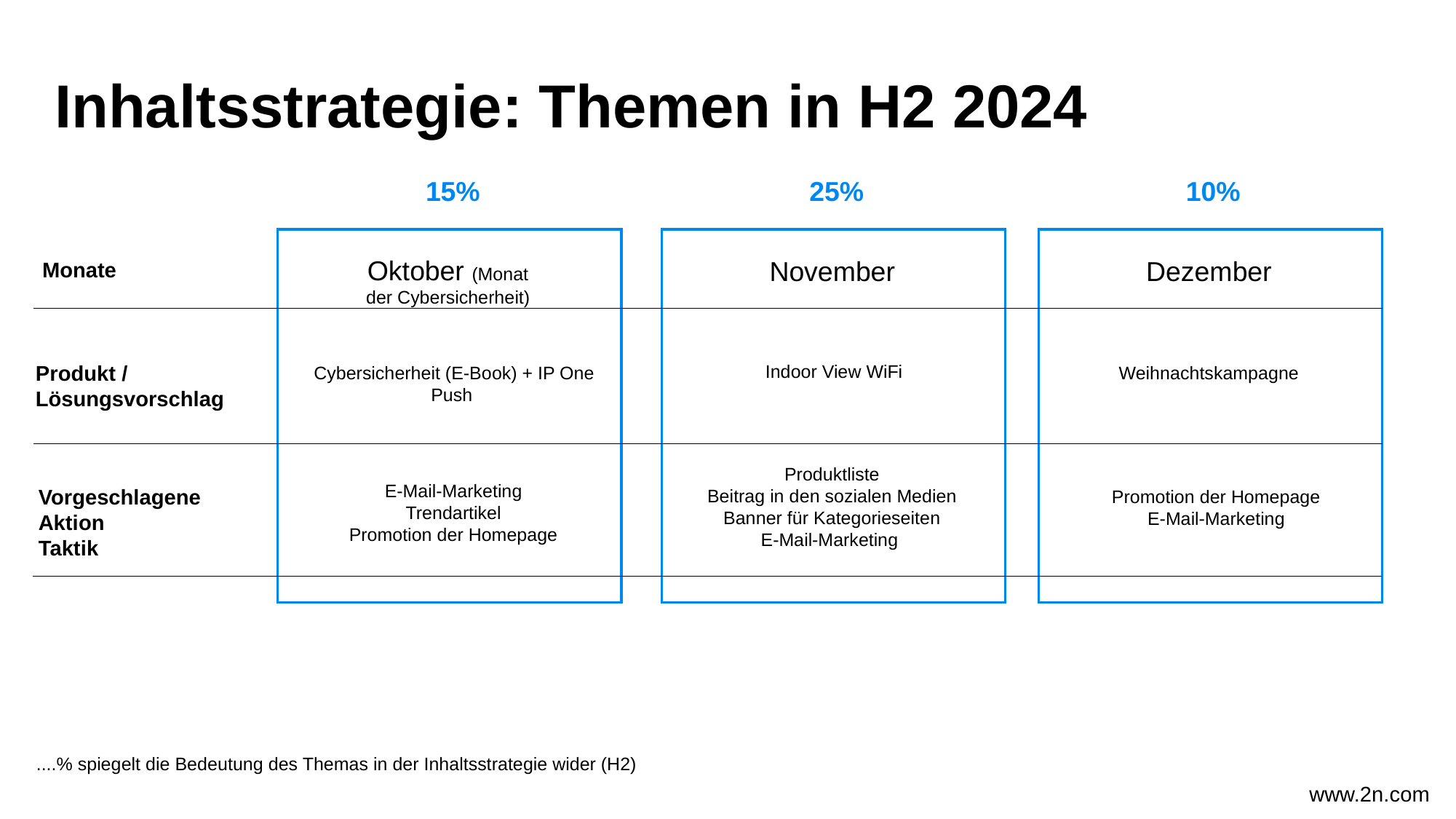

Inhaltsstrategie: Themen in H2 2024
15%
25%
10%

Oktober (Monat der Cybersicherheit)
November
Dezember
Monate

Weihnachtskampagne

Indoor View WiFi
Produkt / Lösungsvorschlag
Cybersicherheit (E-Book) + IP One Push
Produktliste
Beitrag in den sozialen Medien
Banner für Kategorieseiten
E-Mail-Marketing

E-Mail-Marketing
Trendartikel
Promotion der Homepage
Vorgeschlagene Aktion
Taktik
Promotion der Homepage
E-Mail-Marketing
....% spiegelt die Bedeutung des Themas in der Inhaltsstrategie wider (H2)